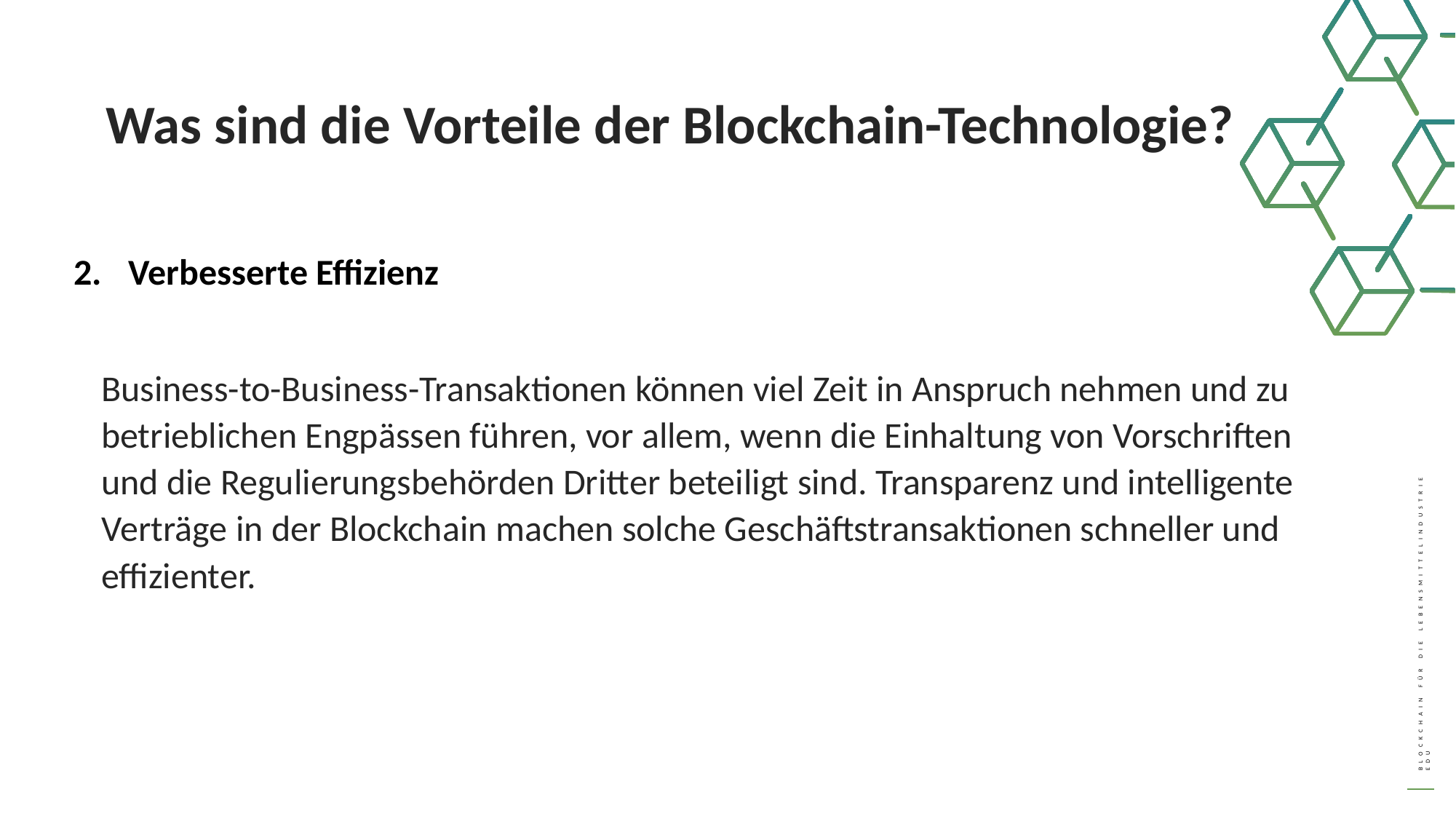

Was sind die Vorteile der Blockchain-Technologie?
Verbesserte Effizienz

	Business-to-Business-Transaktionen können viel Zeit in Anspruch nehmen und zu betrieblichen Engpässen führen, vor allem, wenn die Einhaltung von Vorschriften und die Regulierungsbehörden Dritter beteiligt sind. Transparenz und intelligente Verträge in der Blockchain machen solche Geschäftstransaktionen schneller und effizienter.